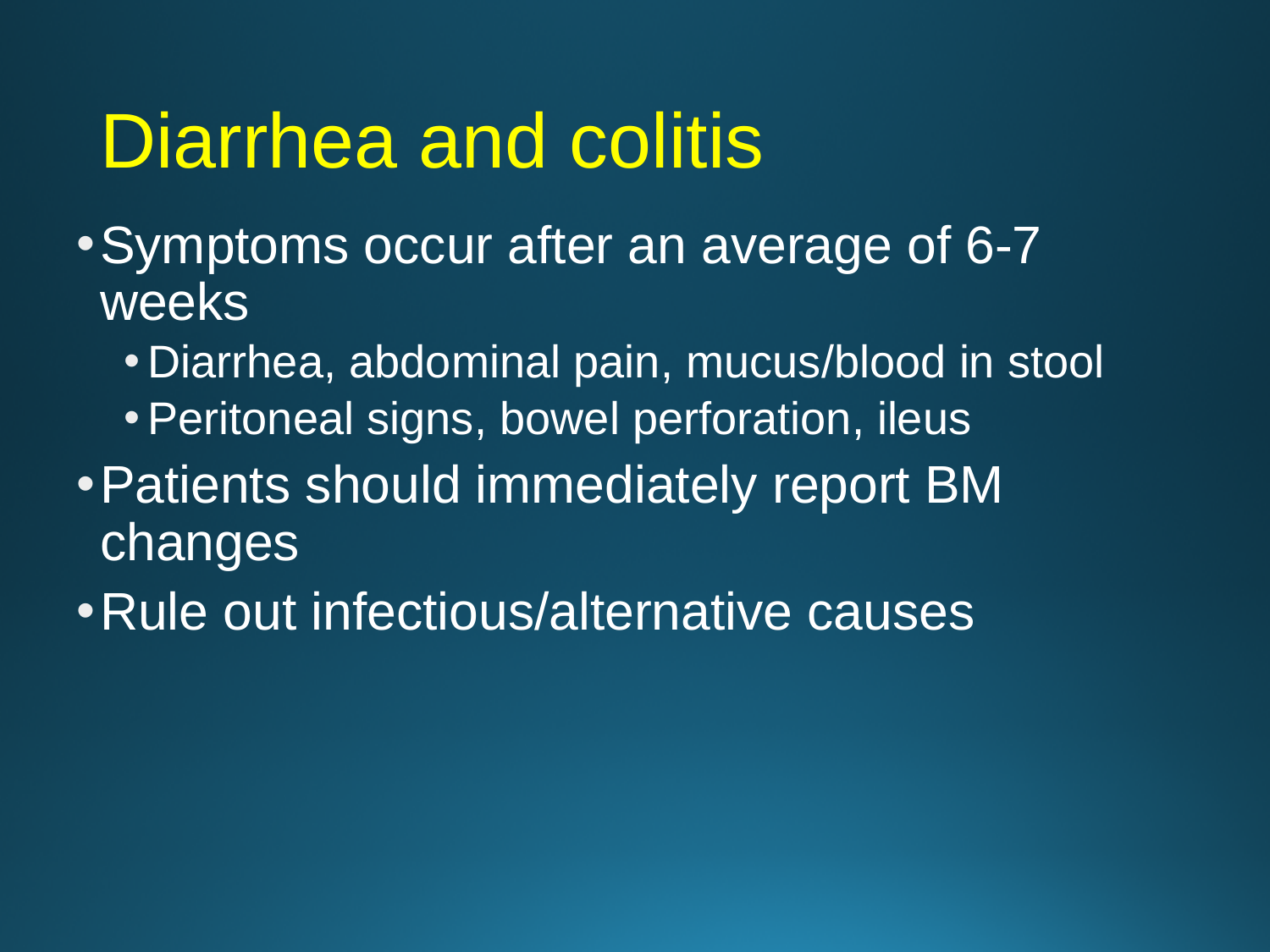

# Diarrhea and colitis
Symptoms occur after an average of 6-7 weeks
Diarrhea, abdominal pain, mucus/blood in stool
Peritoneal signs, bowel perforation, ileus
Patients should immediately report BM changes
Rule out infectious/alternative causes